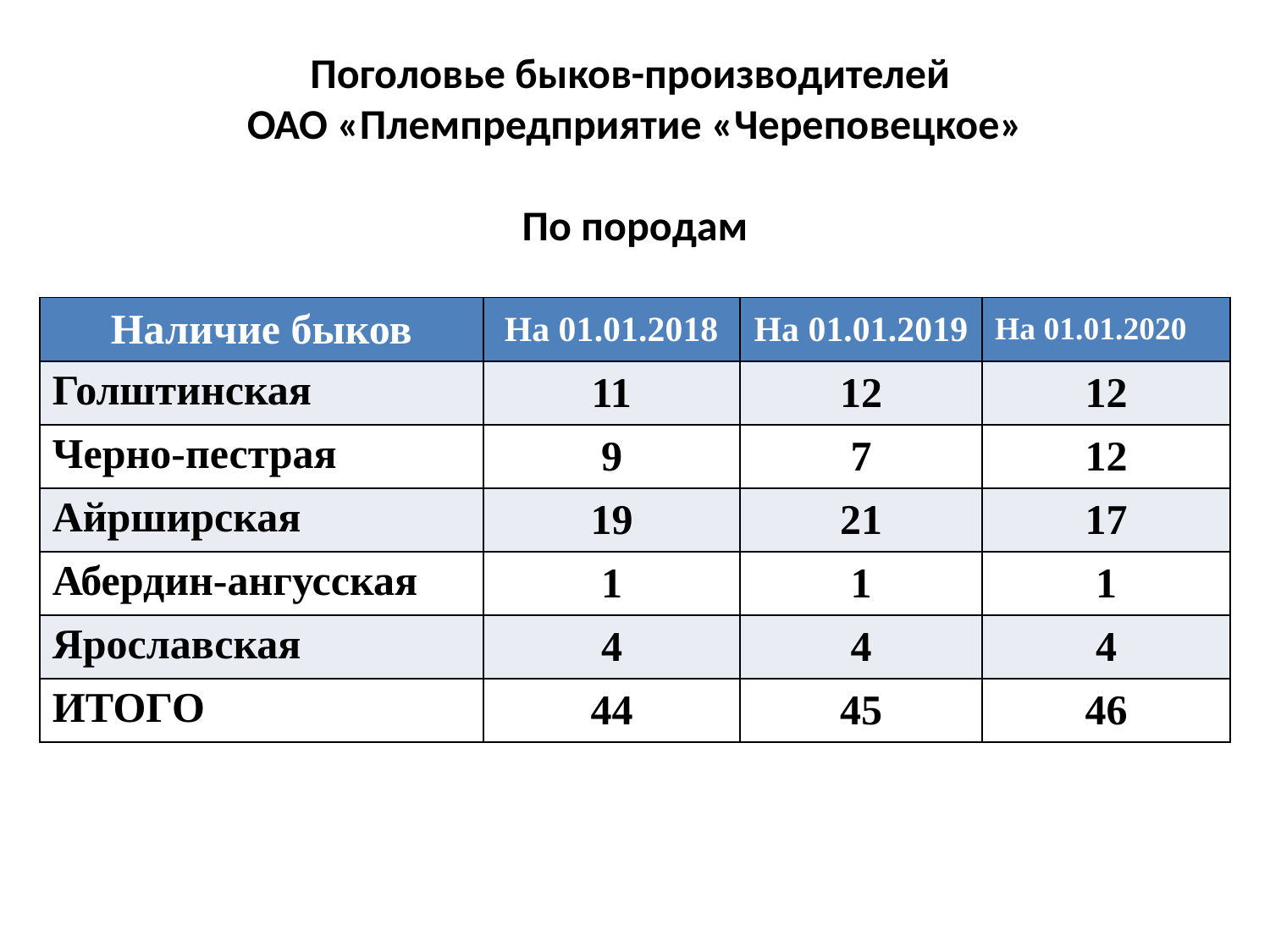

Поголовье быков-производителей
ОАО «Племпредприятие «Череповецкое»

По породам
| Наличие быков | На 01.01.2018 | На 01.01.2019 | На 01.01.2020 |
| --- | --- | --- | --- |
| Голштинская | 11 | 12 | 12 |
| Черно-пестрая | 9 | 7 | 12 |
| Айрширская | 19 | 21 | 17 |
| Абердин-ангусская | 1 | 1 | 1 |
| Ярославская | 4 | 4 | 4 |
| ИТОГО | 44 | 45 | 46 |